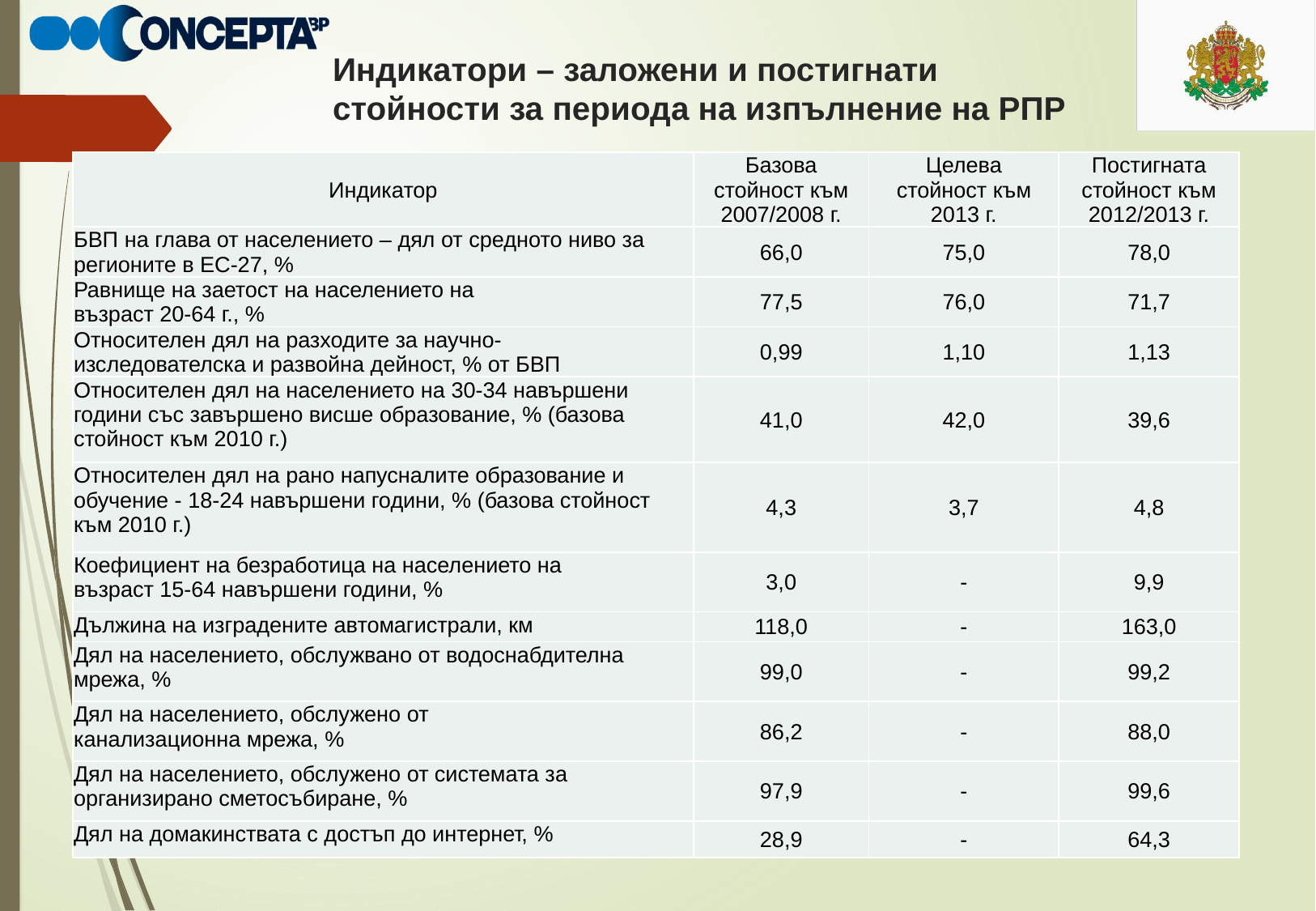

# Индикатори – заложени и постигнати стойности за периода на изпълнение на РПР
| Индикатор | Базова стойност към 2007/2008 г. | Целева стойност към 2013 г. | Постигната стойност към 2012/2013 г. |
| --- | --- | --- | --- |
| БВП на глава от населението – дял от средното ниво за регионите в ЕС-27, % | 66,0 | 75,0 | 78,0 |
| Равнище на заетост на населението на възраст 20-64 г., % | 77,5 | 76,0 | 71,7 |
| Относителен дял на разходите за научно- изследователска и развойна дейност, % от БВП | 0,99 | 1,10 | 1,13 |
| Относителен дял на населението на 30-34 навършени години със завършено висше образование, % (базова стойност към 2010 г.) | 41,0 | 42,0 | 39,6 |
| Относителен дял на рано напусналите образование и обучение - 18-24 навършени години, % (базова стойност към 2010 г.) | 4,3 | 3,7 | 4,8 |
| Коефициент на безработица на населението на възраст 15-64 навършени години, % | 3,0 | - | 9,9 |
| Дължина на изградените автомагистрали, км | 118,0 | - | 163,0 |
| Дял на населението, обслужвано от водоснабдителна мрежа, % | 99,0 | - | 99,2 |
| Дял на населението, обслужено от канализационна мрежа, % | 86,2 | - | 88,0 |
| Дял на населението, обслужено от системата за организирано сметосъбиране, % | 97,9 | - | 99,6 |
| Дял на домакинствата с достъп до интернет, % | 28,9 | - | 64,3 |